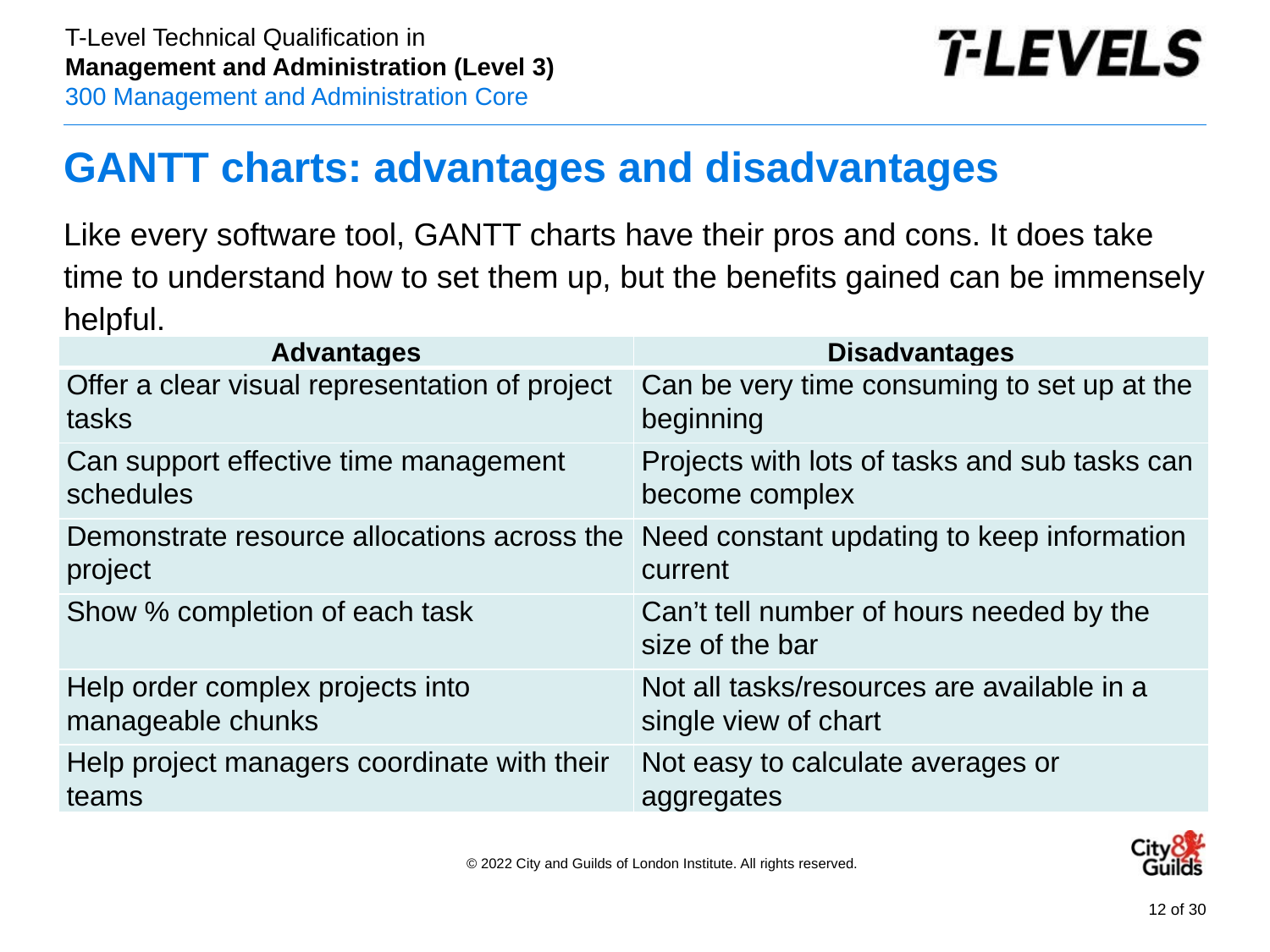

# GANTT charts: advantages and disadvantages
Like every software tool, GANTT charts have their pros and cons. It does take time to understand how to set them up, but the benefits gained can be immensely helpful.

| Advantages | Disadvantages |
| --- | --- |
| Offer a clear visual representation of project tasks | Can be very time consuming to set up at the beginning |
| Can support effective time management schedules | Projects with lots of tasks and sub tasks can become complex |
| Demonstrate resource allocations across the project | Need constant updating to keep information current |
| Show % completion of each task | Can’t tell number of hours needed by the size of the bar |
| Help order complex projects into manageable chunks | Not all tasks/resources are available in a single view of chart |
| Help project managers coordinate with their teams | Not easy to calculate averages or aggregates |